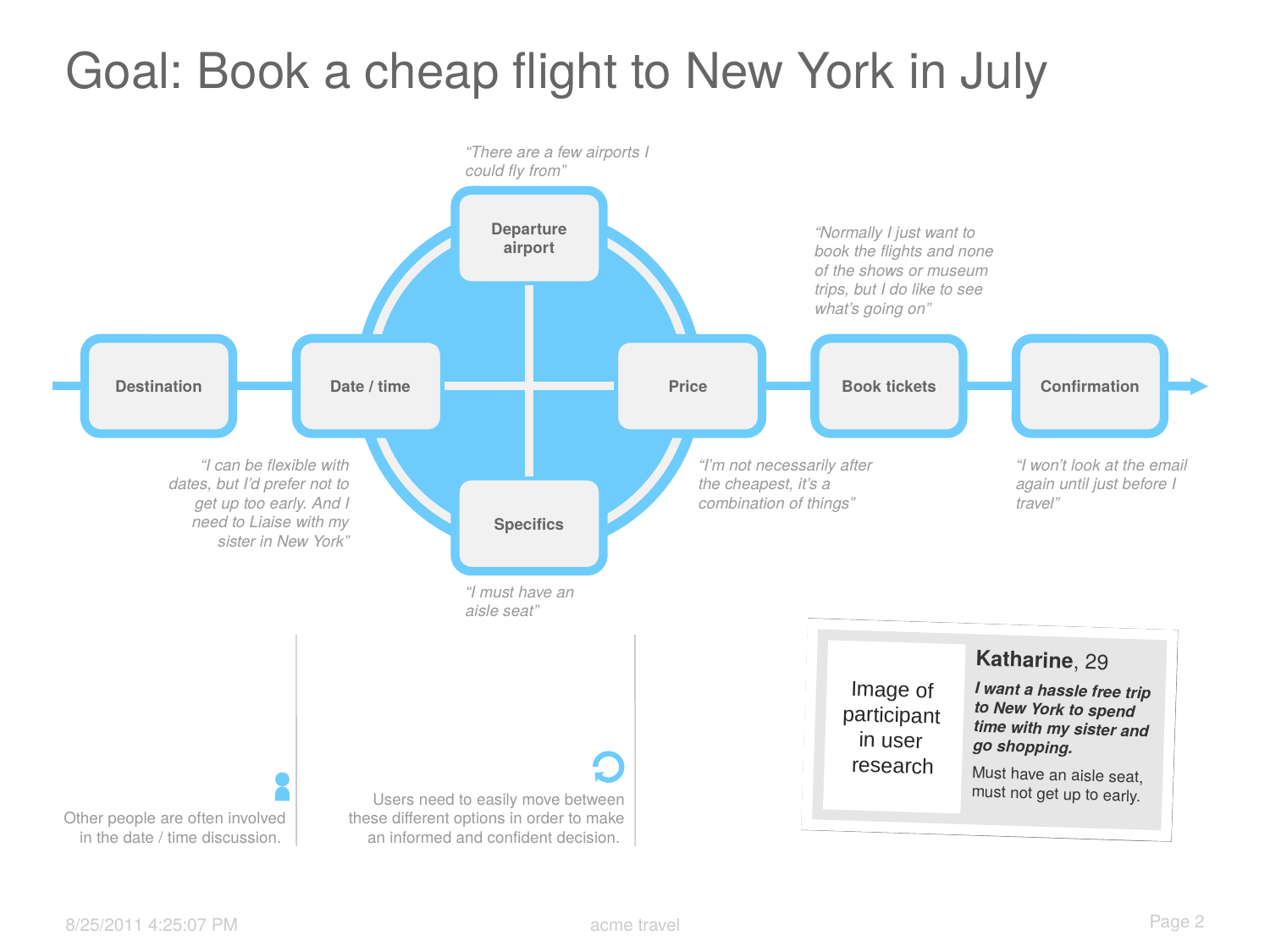

# Goal: Book a cheap flight to New York in July
“There are a few airports I could fly from”
Departure airport

“Normally I just want to book the flights and none of the shows or museum trips, but I do like to see what’s going on”

Destination
Date / time
Price
Book tickets
Confirmation
“I can be flexible with dates, but I’d prefer not to get up too early. And I need to Liaise with my sister in New York”
“I’m not necessarily after the cheapest, it’s a combination of things”
“I won’t look at the email again until just before I travel”
Specifics
“I must have an aisle seat”

Image of
participant
in user
research
Katharine, 29
I want a hassle free trip to New York to spend time with my sister and go shopping.
Must have an aisle seat, must not get up to early.
Other people are often involved in the date / time discussion.
Users need to easily move between these different options in order to make an informed and confident decision.

8/25/2011 4:25:07 PM
acme travel
Page 2